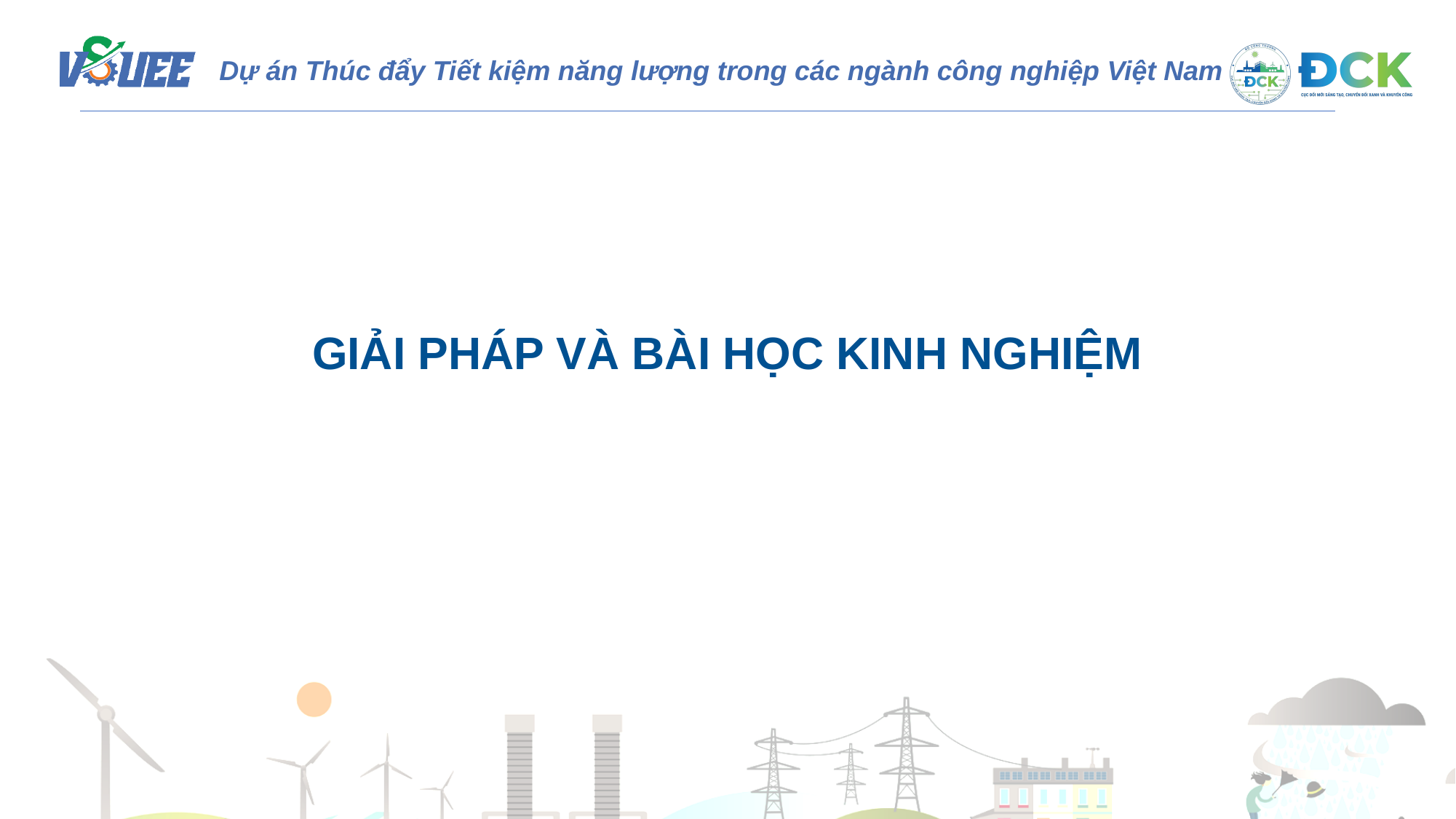

GIẢI PHÁP VÀ BÀI HỌC KINH NGHIỆM